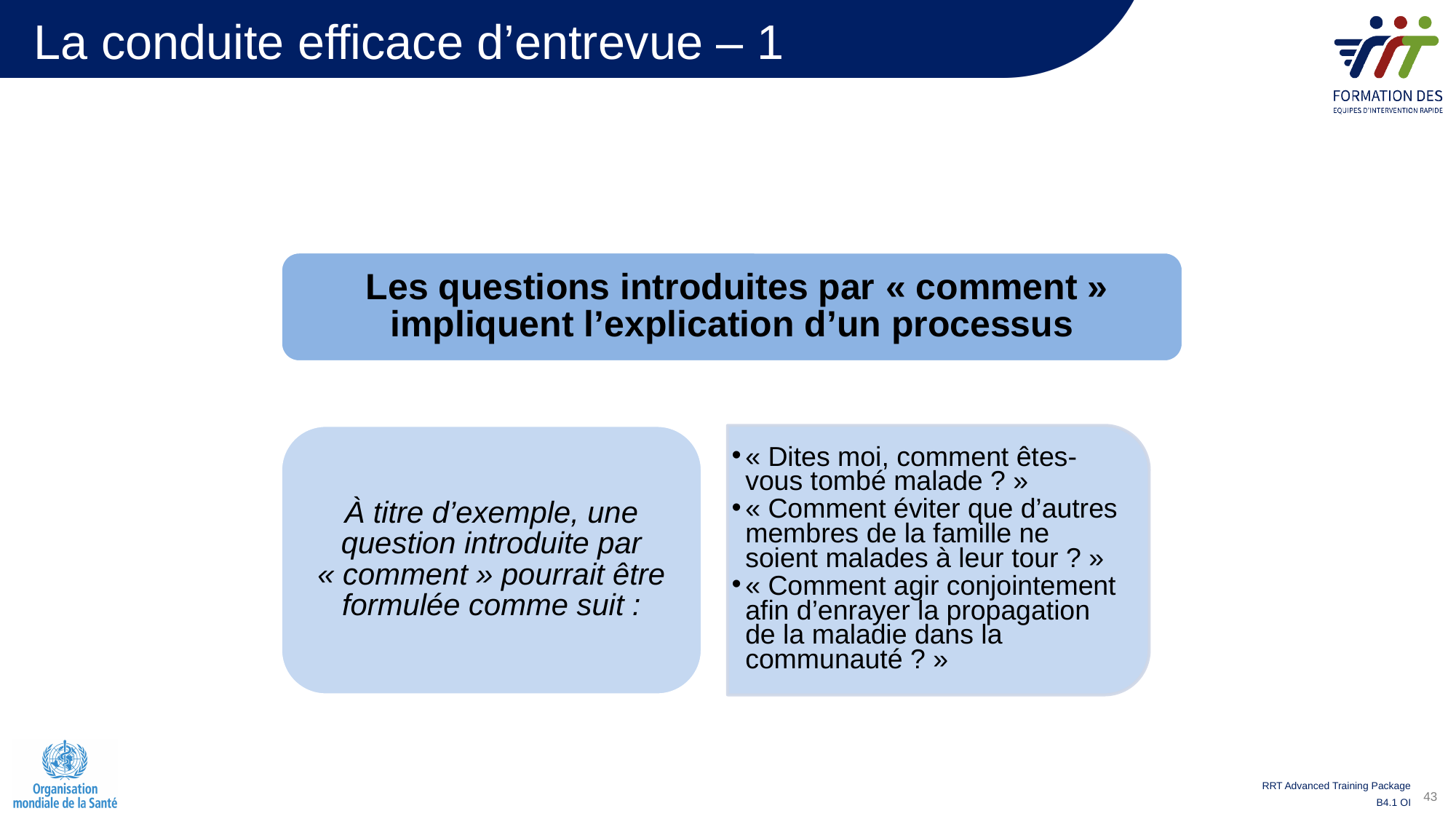

La conduite efficace d’entrevue – 1
 Les questions introduites par « comment » impliquent l’explication d’un processus

À titre d’exemple, une question introduite par « comment » pourrait être formulée comme suit :
« Dites moi, comment êtes-vous tombé malade ? »
« Comment éviter que d’autres membres de la famille ne soient malades à leur tour ? »
« Comment agir conjointement afin d’enrayer la propagation de la maladie dans la communauté ? »